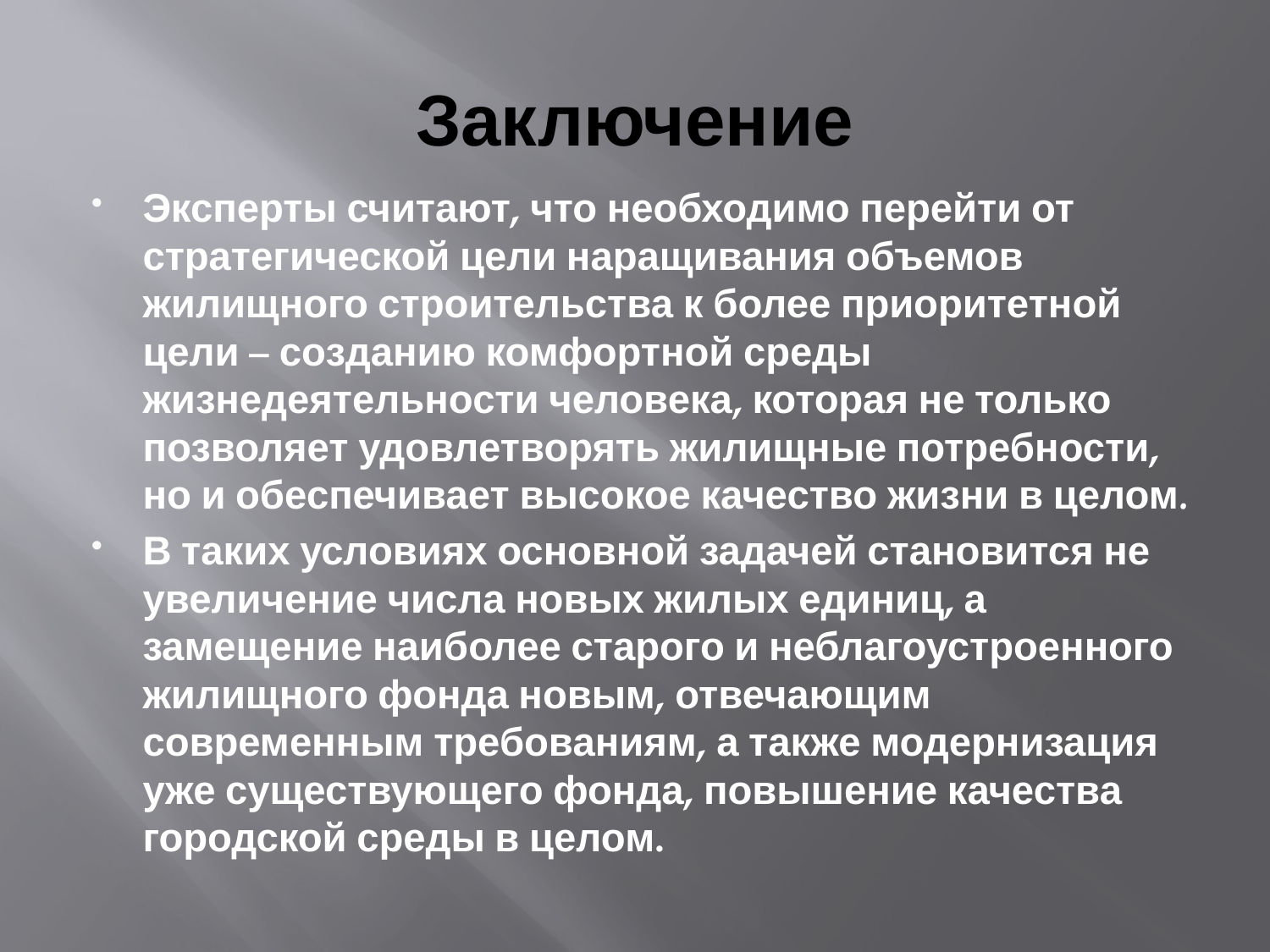

# Заключение
Эксперты считают, что необходимо перейти от стратегической цели наращивания объемов жилищного строительства к более приоритетной цели – созданию комфортной среды жизнедеятельности человека, которая не только позволяет удовлетворять жилищные потребности, но и обеспечивает высокое качество жизни в целом.
В таких условиях основной задачей становится не увеличение числа новых жилых единиц, а замещение наиболее старого и неблагоустроенного жилищного фонда новым, отвечающим современным требованиям, а также модернизация уже существующего фонда, повышение качества городской среды в целом.